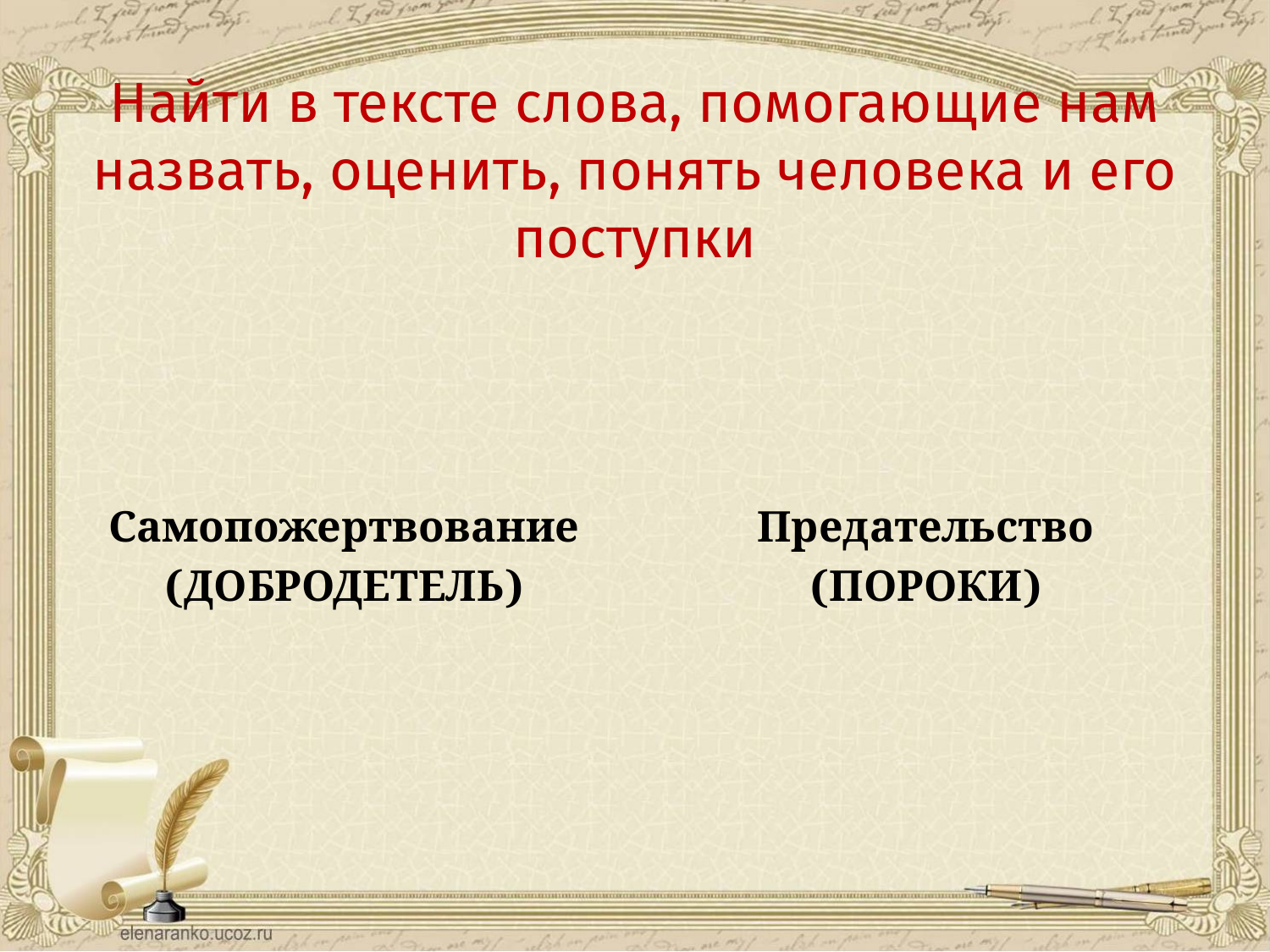

# Найти в тексте слова, помогающие нам назвать, оценить, понять человека и его поступки

Самопожертвование
(ДОБРОДЕТЕЛЬ)
Предательство
(ПОРОКИ)